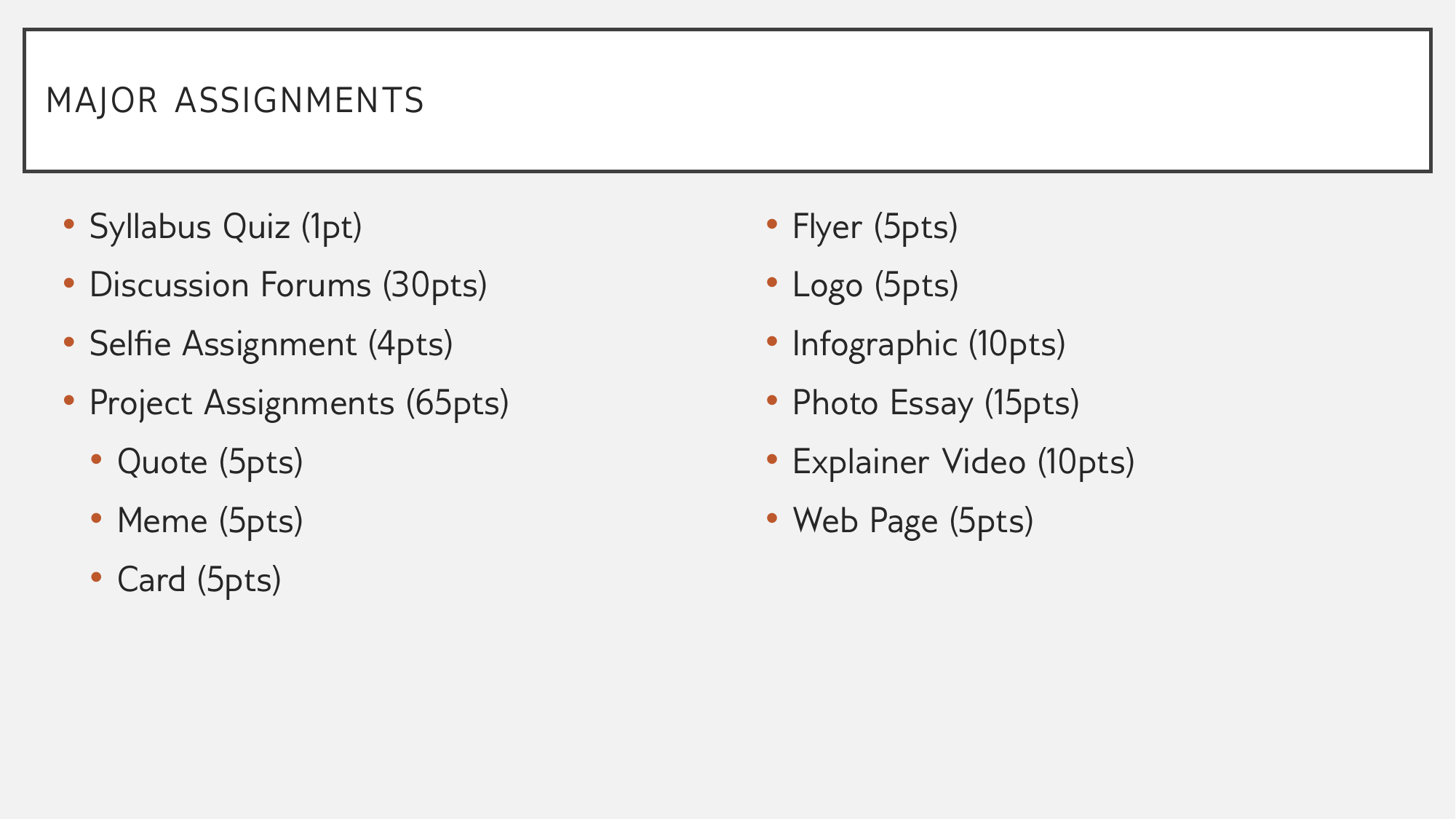

# Major Assignments
Syllabus Quiz (1pt)
Discussion Forums (30pts)
Selfie Assignment (4pts)
Project Assignments (65pts)
Quote (5pts)
Meme (5pts)
Card (5pts)
Flyer (5pts)
Logo (5pts)
Infographic (10pts)
Photo Essay (15pts)
Explainer Video (10pts)
Web Page (5pts)